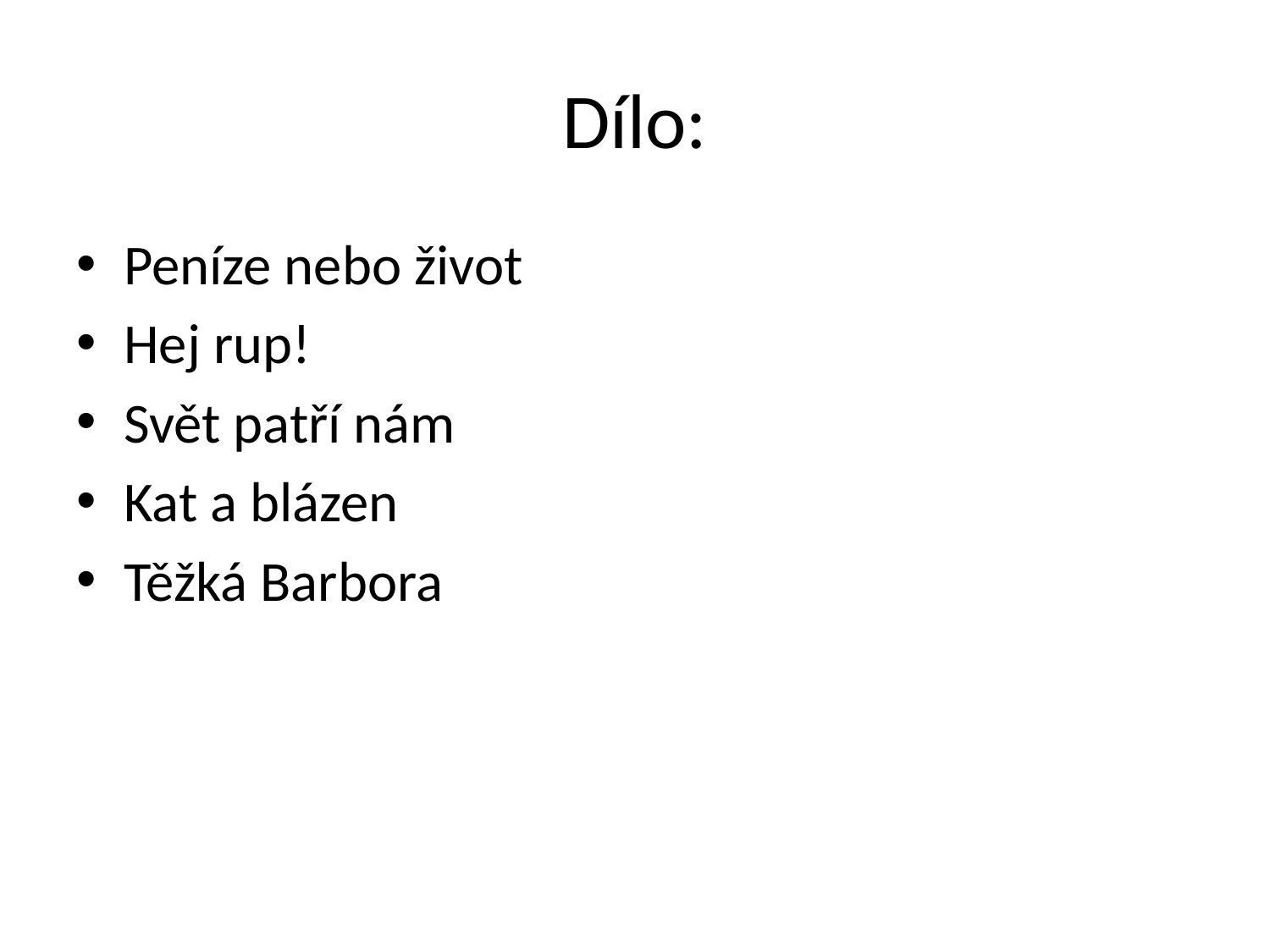

# Dílo:
Peníze nebo život
Hej rup!
Svět patří nám
Kat a blázen
Těžká Barbora